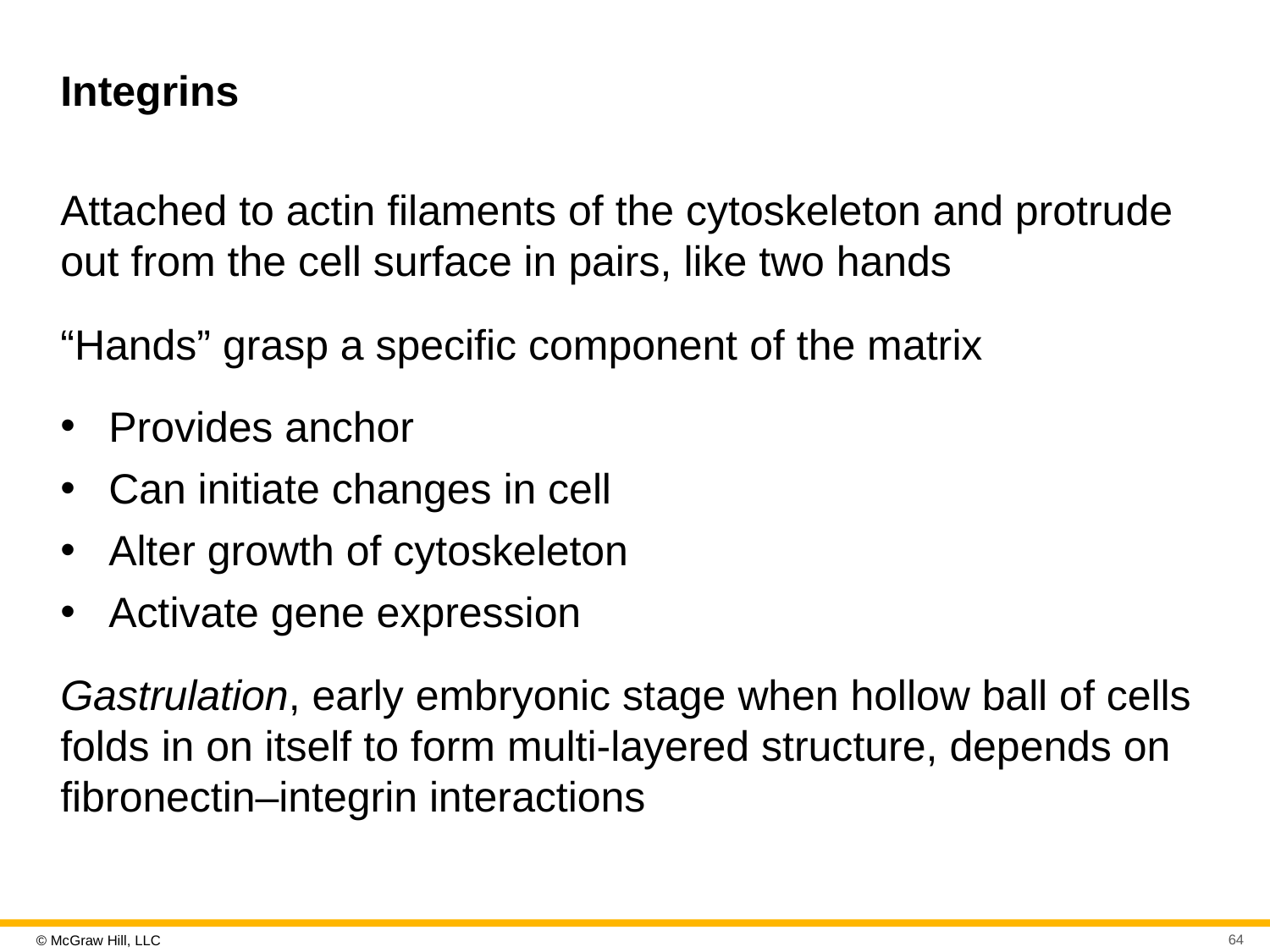

# Integrins
Attached to actin filaments of the cytoskeleton and protrude out from the cell surface in pairs, like two hands
“Hands” grasp a specific component of the matrix
Provides anchor
Can initiate changes in cell
Alter growth of cytoskeleton
Activate gene expression
Gastrulation, early embryonic stage when hollow ball of cells folds in on itself to form multi-layered structure, depends on fibronectin–integrin interactions
64